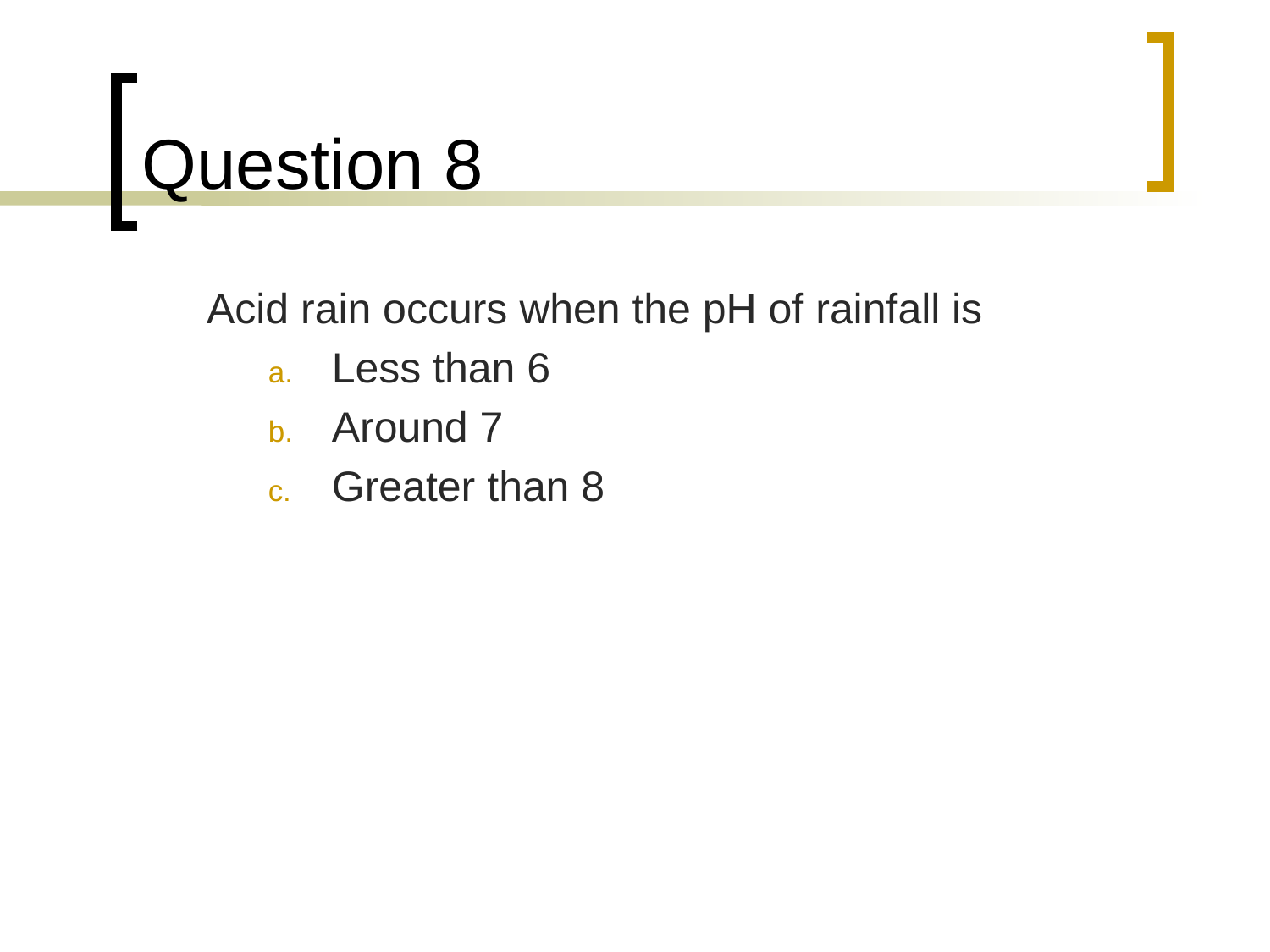

# Question 8
	Acid rain occurs when the pH of rainfall is
Less than 6
Around 7
Greater than 8